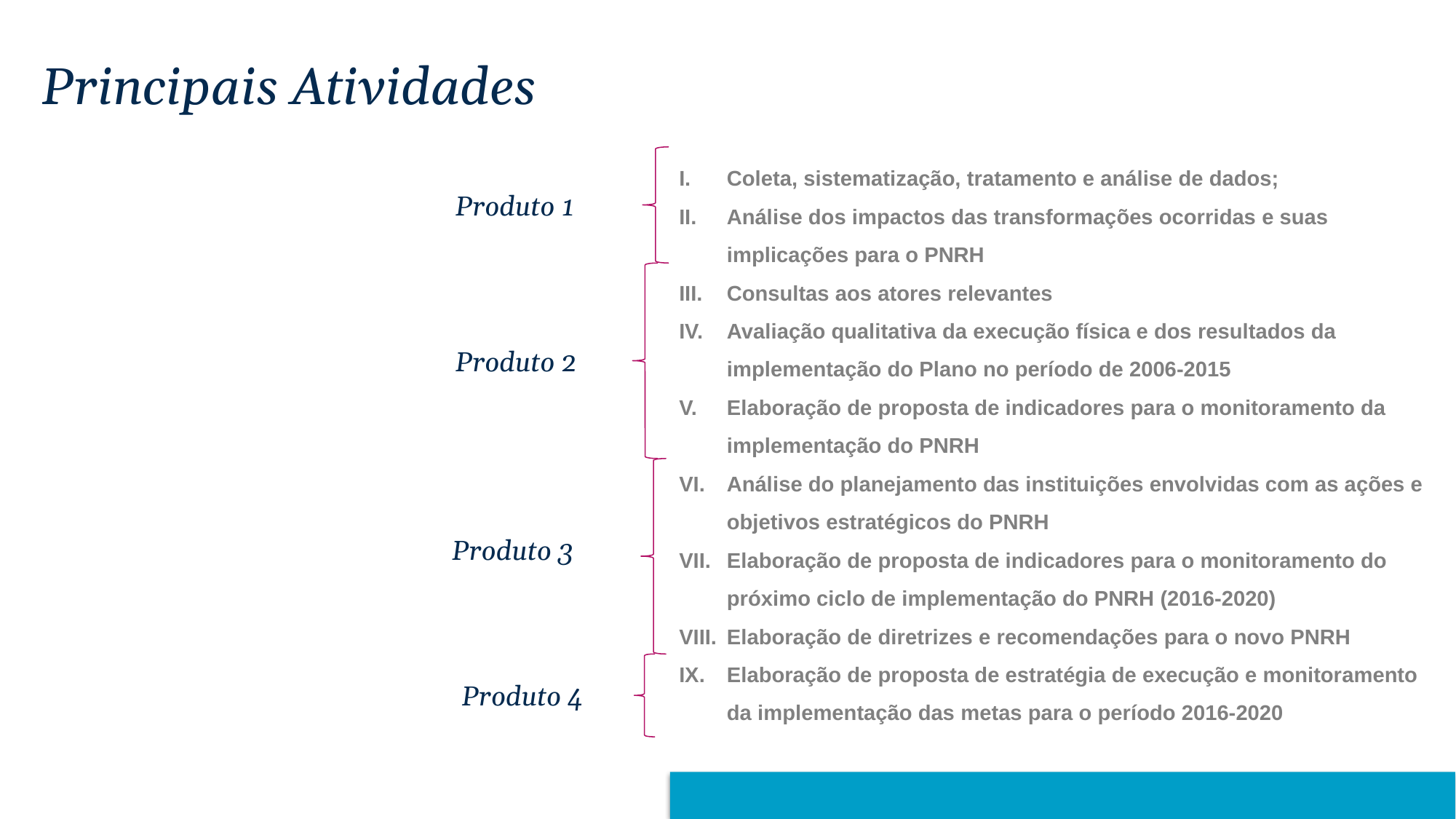

Principais Atividades

Coleta, sistematização, tratamento e análise de dados;
Análise dos impactos das transformações ocorridas e suas implicações para o PNRH
Consultas aos atores relevantes
Avaliação qualitativa da execução física e dos resultados da implementação do Plano no período de 2006-2015
Elaboração de proposta de indicadores para o monitoramento da implementação do PNRH
Análise do planejamento das instituições envolvidas com as ações e objetivos estratégicos do PNRH
Elaboração de proposta de indicadores para o monitoramento do próximo ciclo de implementação do PNRH (2016-2020)
Elaboração de diretrizes e recomendações para o novo PNRH
Elaboração de proposta de estratégia de execução e monitoramento da implementação das metas para o período 2016-2020
Produto 1

Produto 2

Produto 3

Produto 4